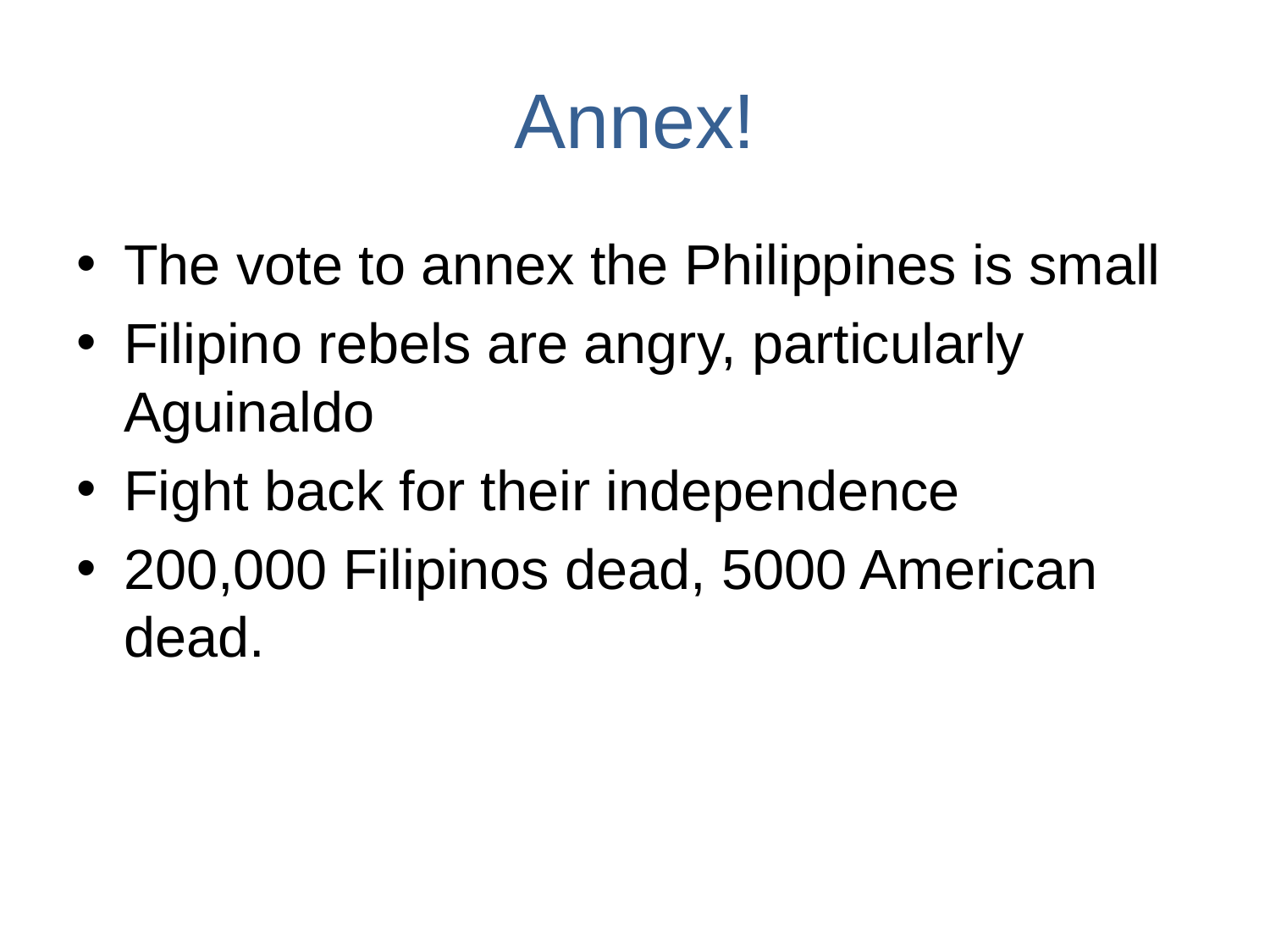

# Annex!
The vote to annex the Philippines is small
Filipino rebels are angry, particularly  Aguinaldo
Fight back for their independence
200,000 Filipinos dead, 5000 American dead.